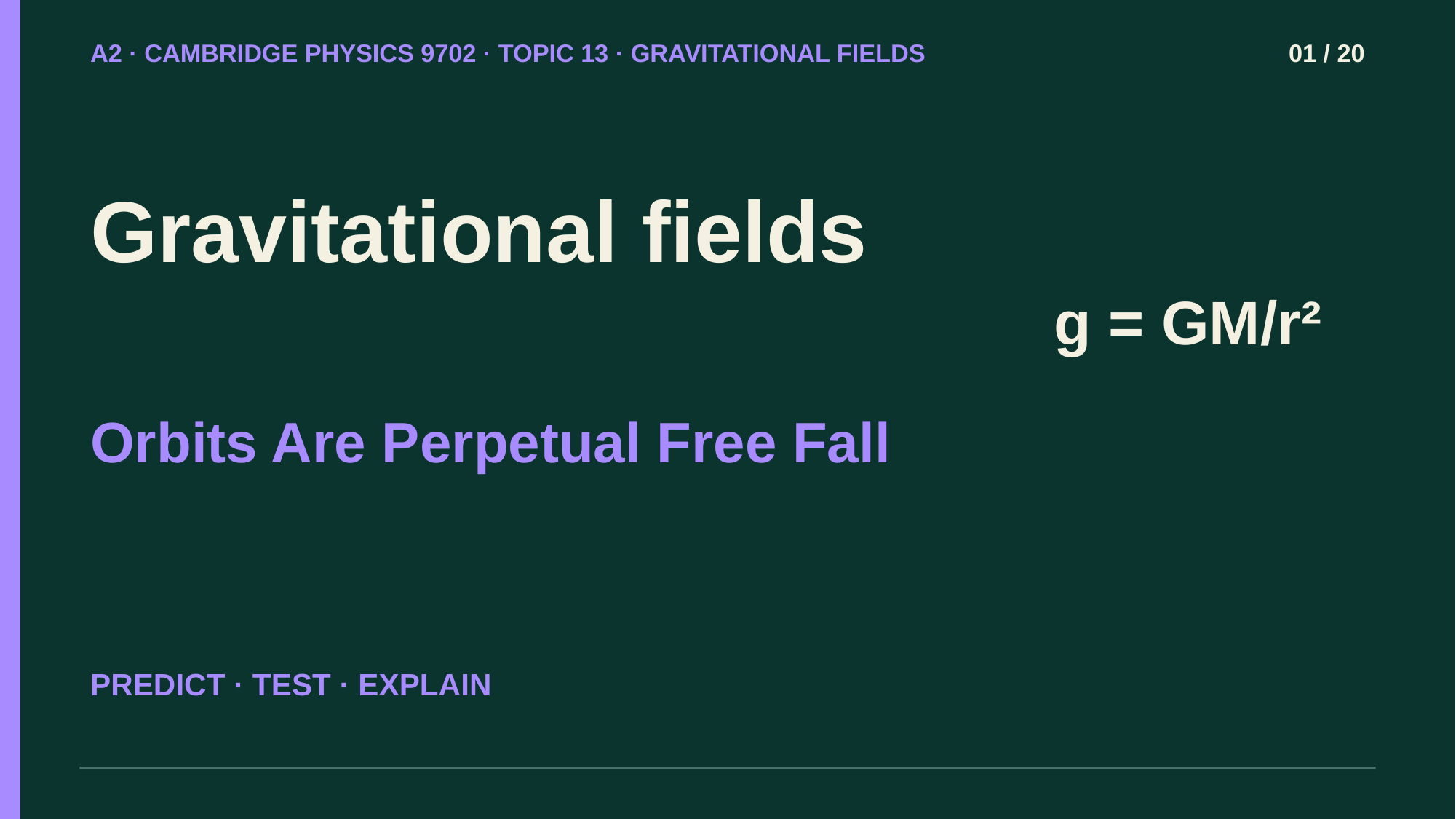

A2 · CAMBRIDGE PHYSICS 9702 · TOPIC 13 · GRAVITATIONAL FIELDS
01 / 20
Gravitational fields
g = GM/r²
Orbits Are Perpetual Free Fall
PREDICT · TEST · EXPLAIN